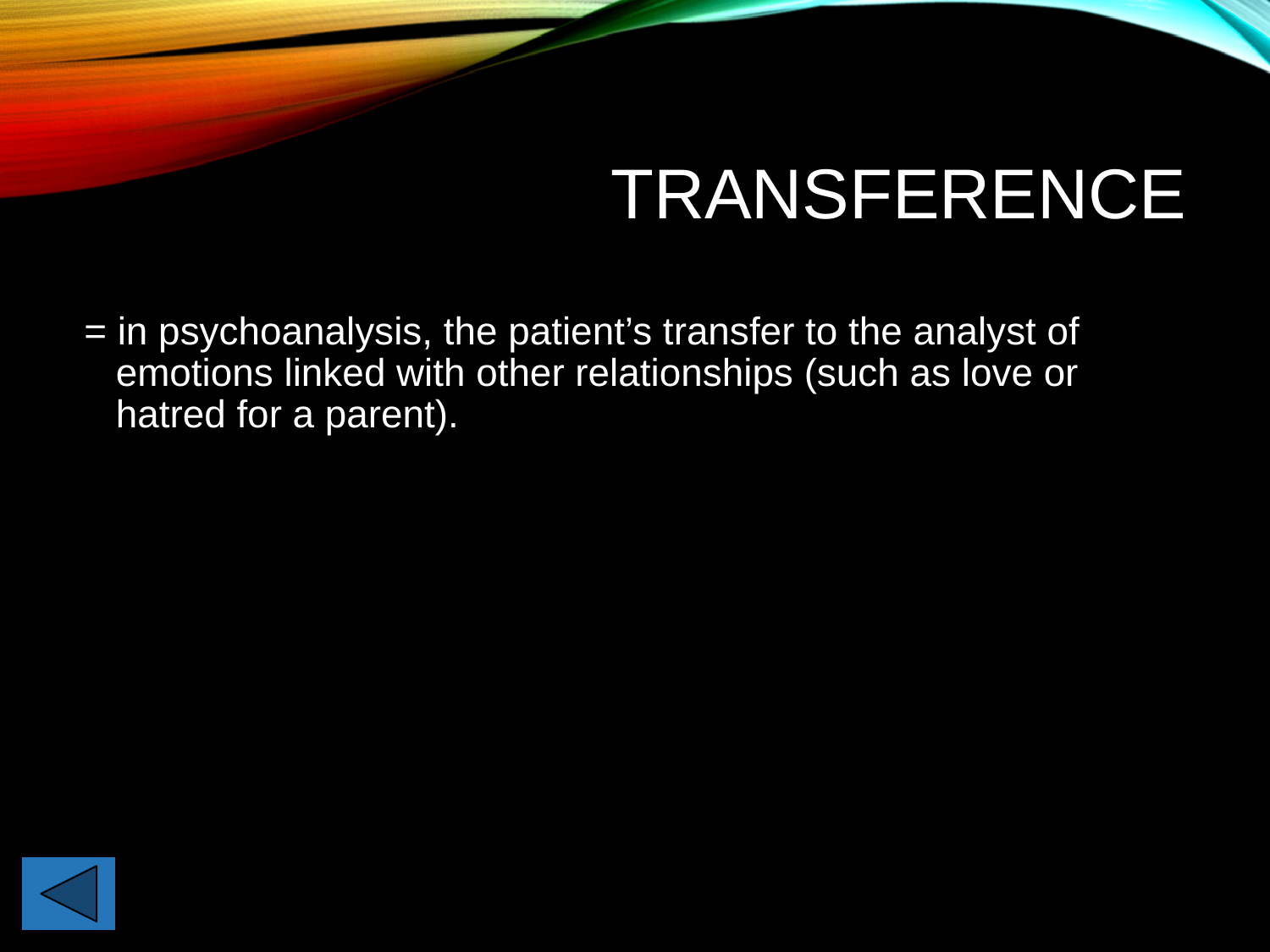

# Transference
= in psychoanalysis, the patient’s transfer to the analyst of emotions linked with other relationships (such as love or hatred for a parent).